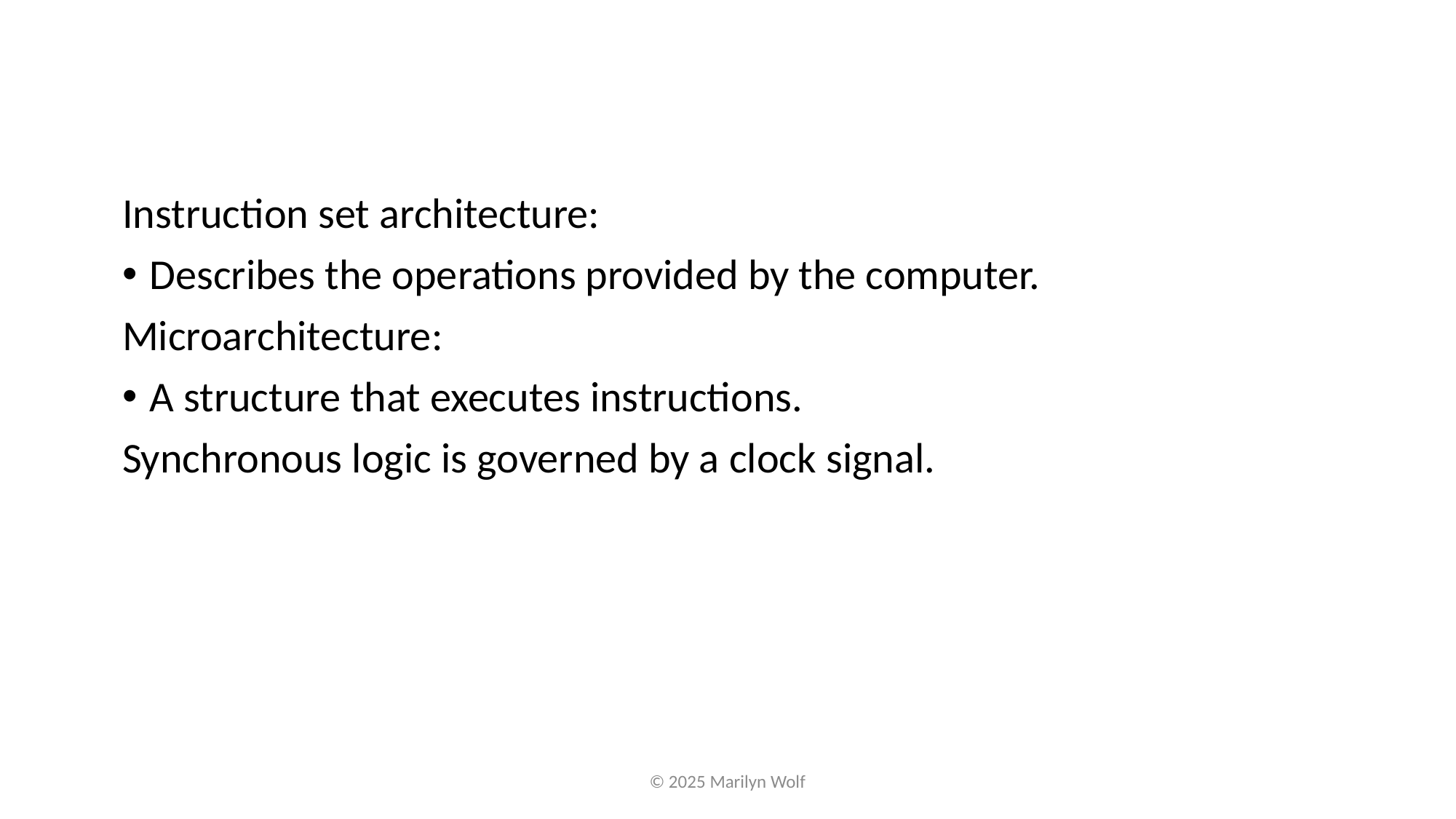

Instruction set architecture:
Describes the operations provided by the computer.
Microarchitecture:
A structure that executes instructions.
Synchronous logic is governed by a clock signal.
© 2025 Marilyn Wolf